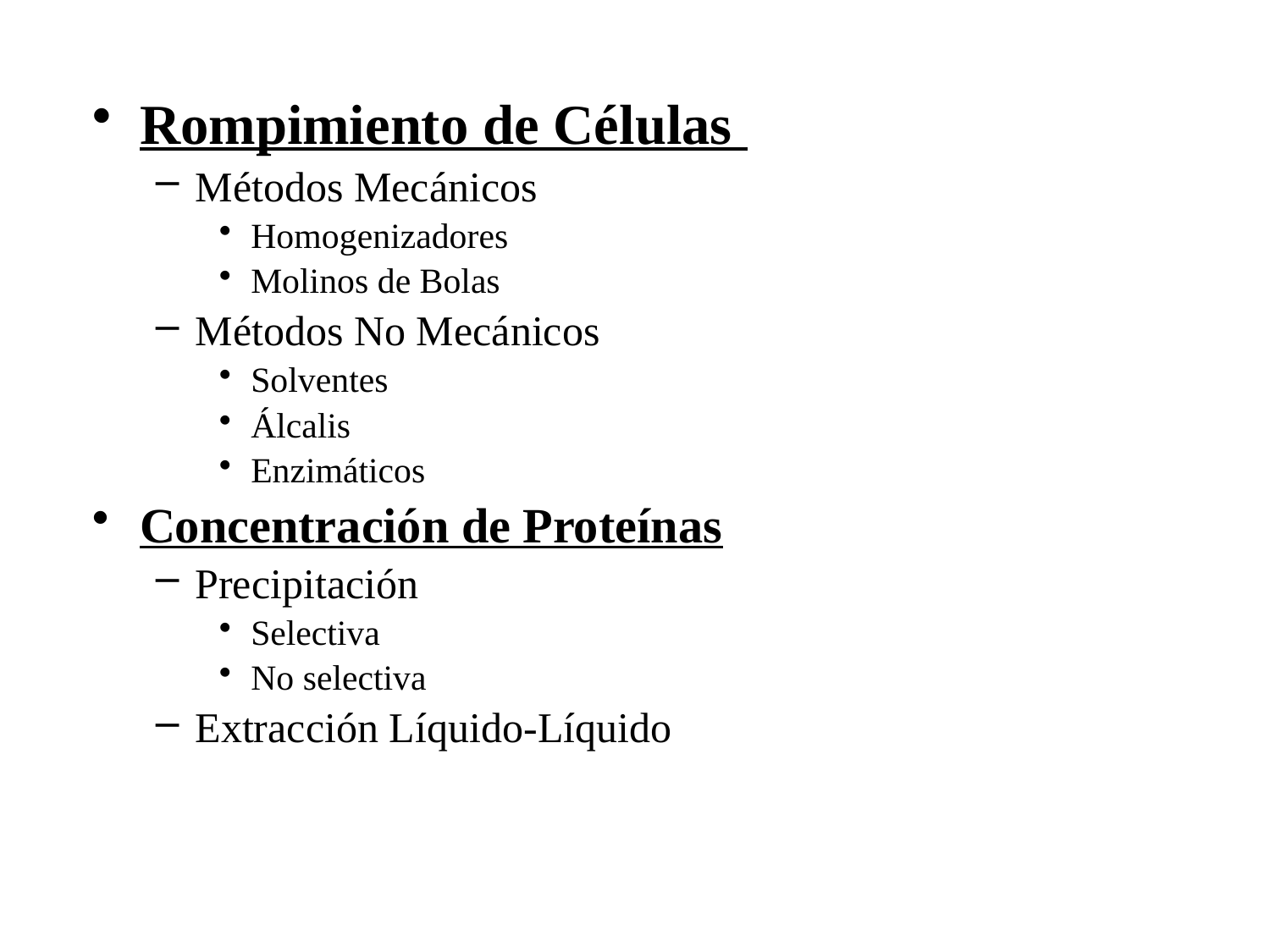

Rompimiento de Células
Métodos Mecánicos
Homogenizadores
Molinos de Bolas
Métodos No Mecánicos
Solventes
Álcalis
Enzimáticos
Concentración de Proteínas
Precipitación
Selectiva
No selectiva
Extracción Líquido-Líquido